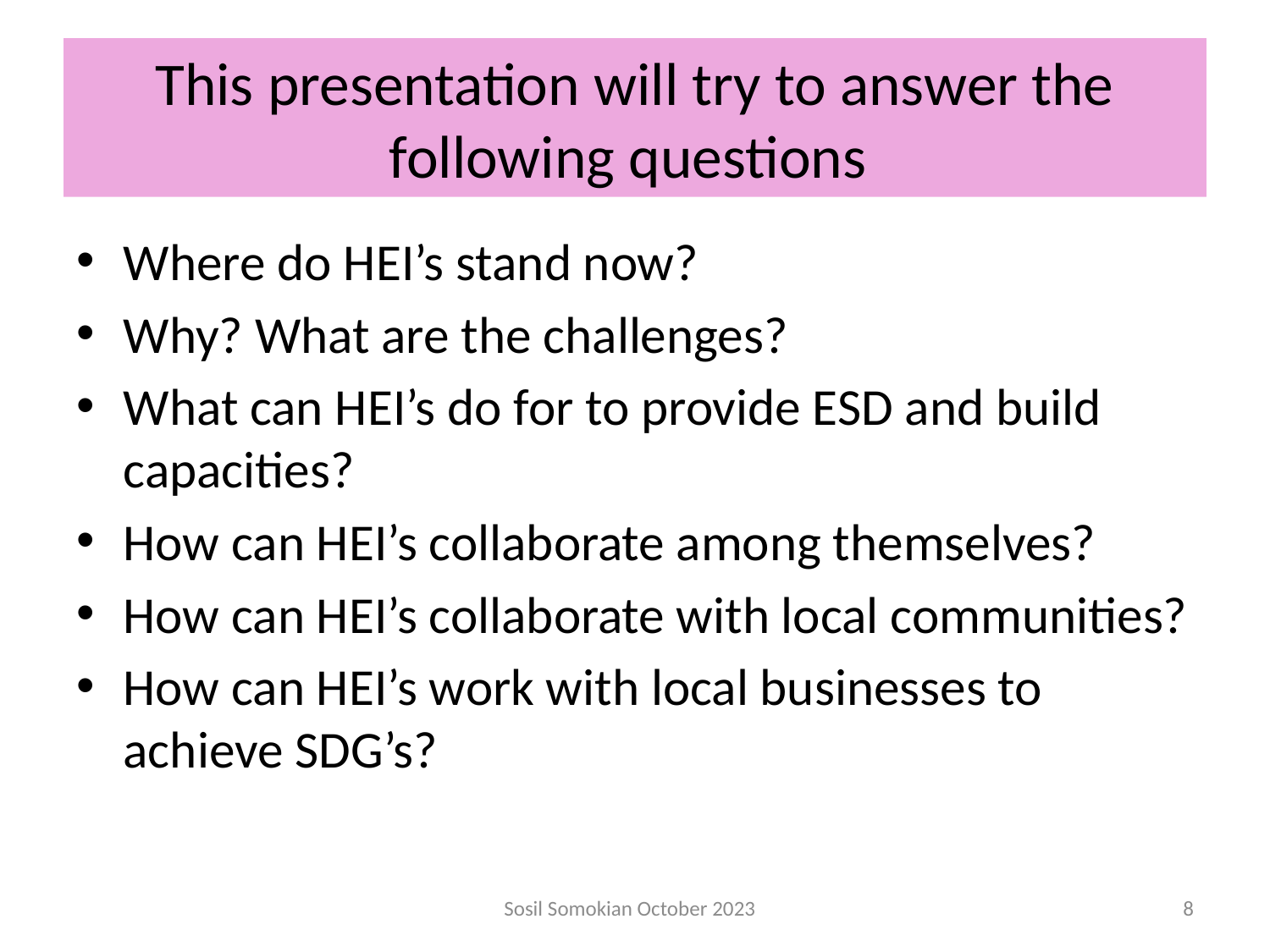

# This presentation will try to answer the following questions
Where do HEI’s stand now?
Why? What are the challenges?
What can HEI’s do for to provide ESD and build capacities?
How can HEI’s collaborate among themselves?
How can HEI’s collaborate with local communities?
How can HEI’s work with local businesses to achieve SDG’s?

Sosil Somokian October 2023
8